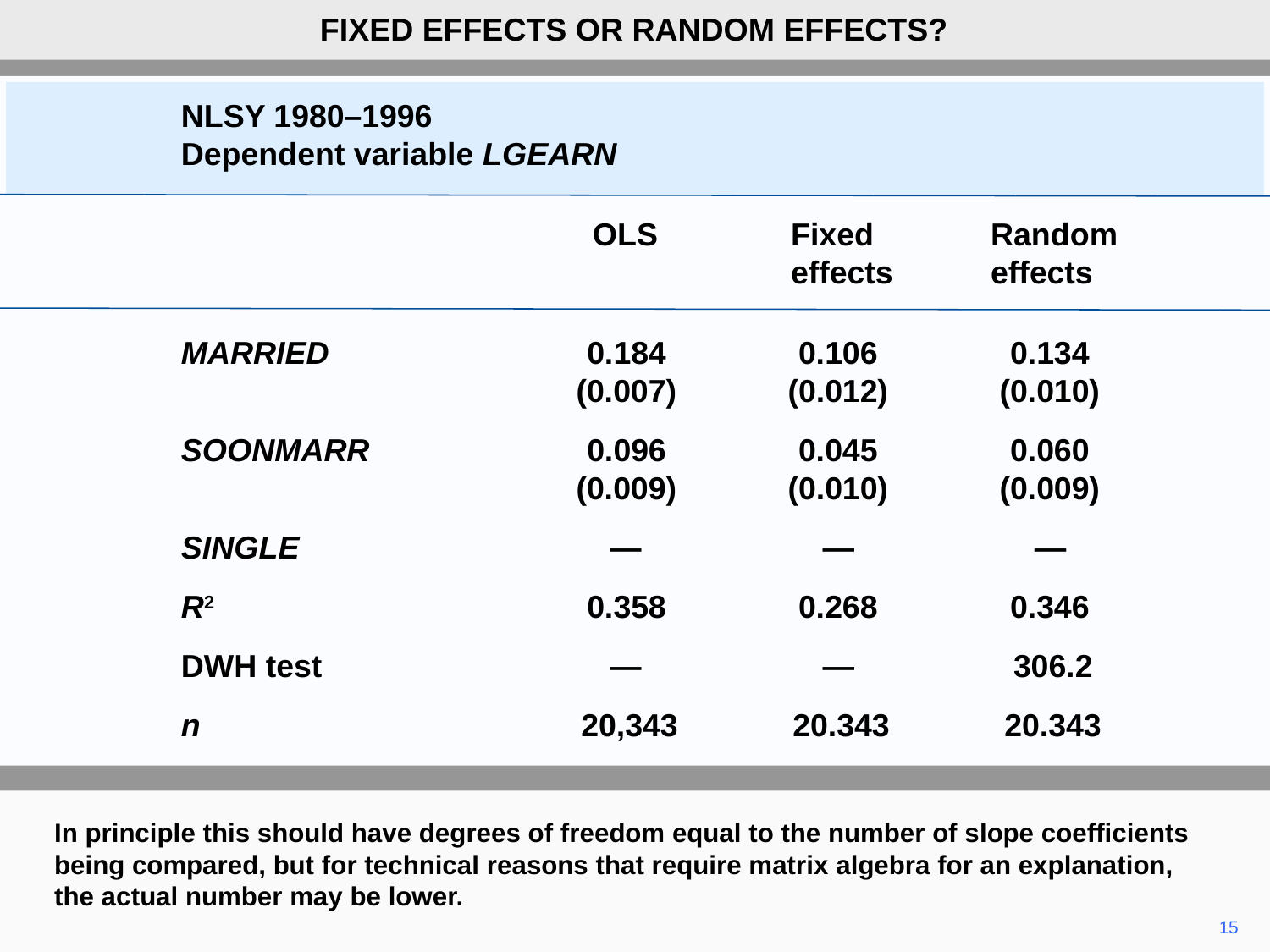

FIXED EFFECTS OR RANDOM EFFECTS?

NLSY 1980–1996
Dependent variable LGEARN
	OLS	Fixed	Random
		effects	effects
MARRIED	0.184	0.106	0.134
	(0.007)	(0.012)	(0.010)
SOONMARR	0.096	0.045	0.060
	(0.009)	(0.010)	(0.009)
SINGLE	—	—	—
R2	0.358	0.268	0.346
DWH test	—	—	306.2
n	20,343	20.343	20.343

In principle this should have degrees of freedom equal to the number of slope coefficients being compared, but for technical reasons that require matrix algebra for an explanation, the actual number may be lower.
15